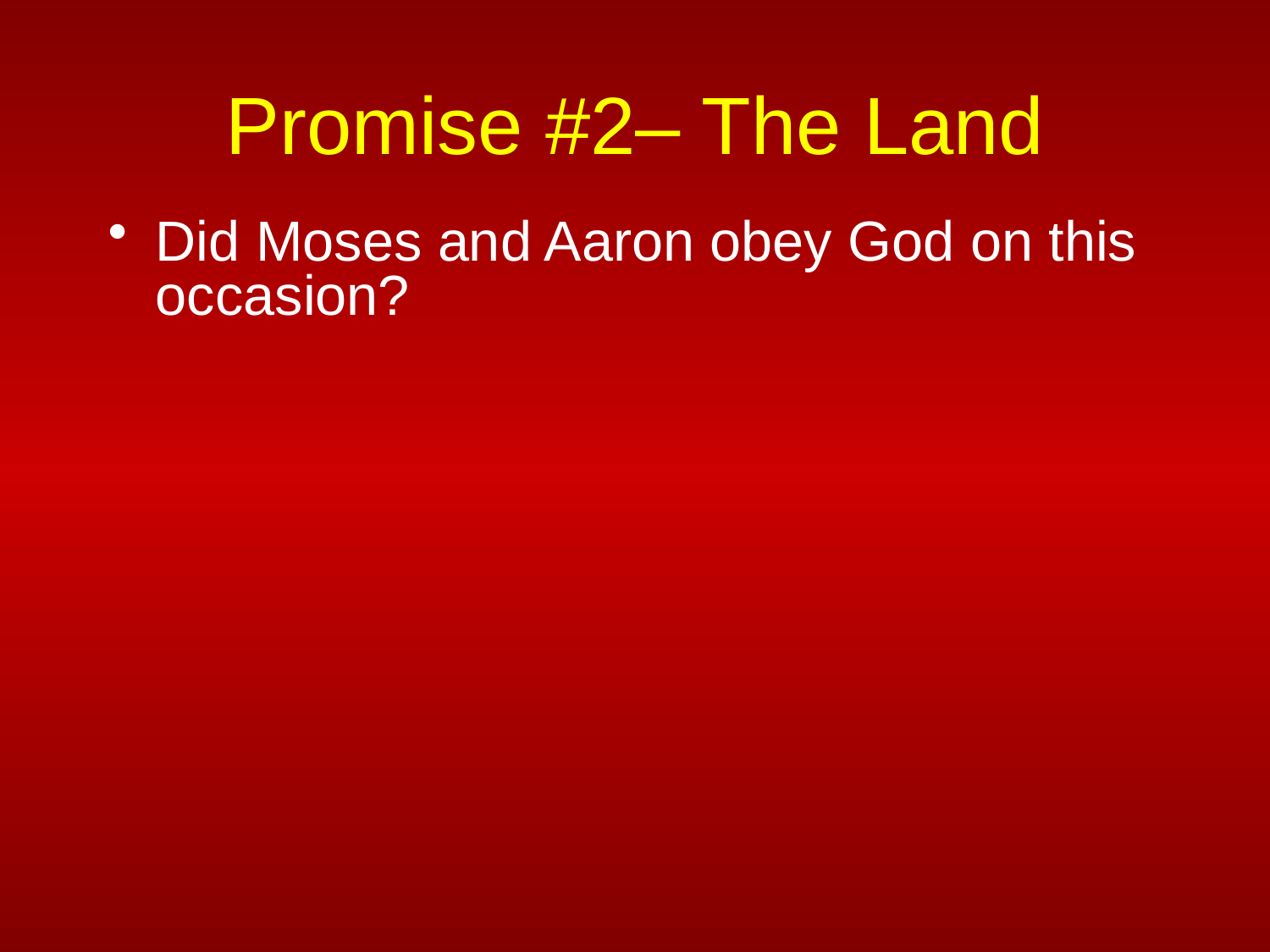

# Promise #2– The Land
Did Moses and Aaron obey God on this occasion?